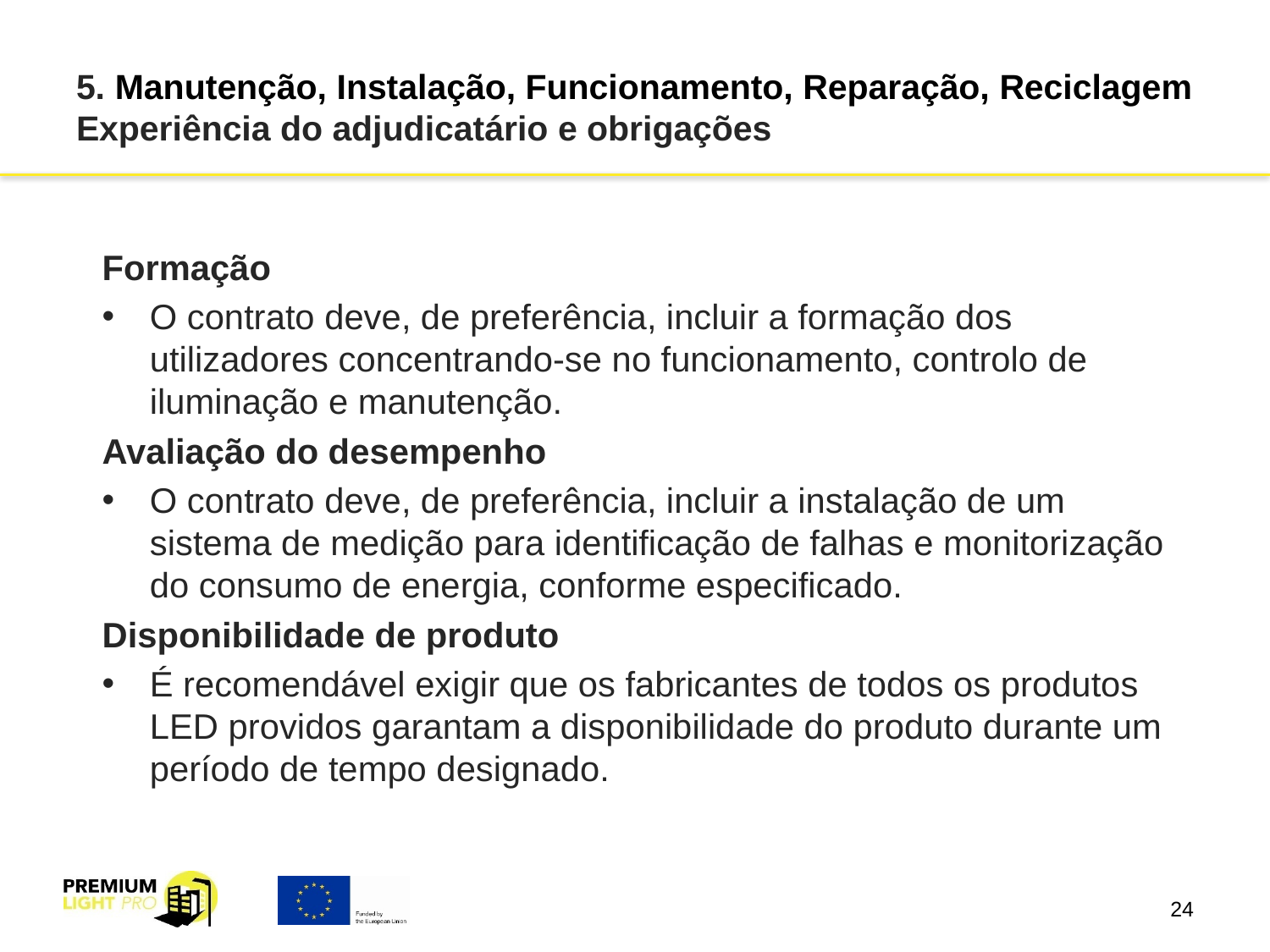

# 5. Manutenção, Instalação, Funcionamento, Reparação, Reciclagem Experiência do adjudicatário e obrigações
Formação
O contrato deve, de preferência, incluir a formação dos utilizadores concentrando-se no funcionamento, controlo de iluminação e manutenção.
Avaliação do desempenho
O contrato deve, de preferência, incluir a instalação de um sistema de medição para identificação de falhas e monitorização do consumo de energia, conforme especificado.
Disponibilidade de produto
É recomendável exigir que os fabricantes de todos os produtos LED providos garantam a disponibilidade do produto durante um período de tempo designado.